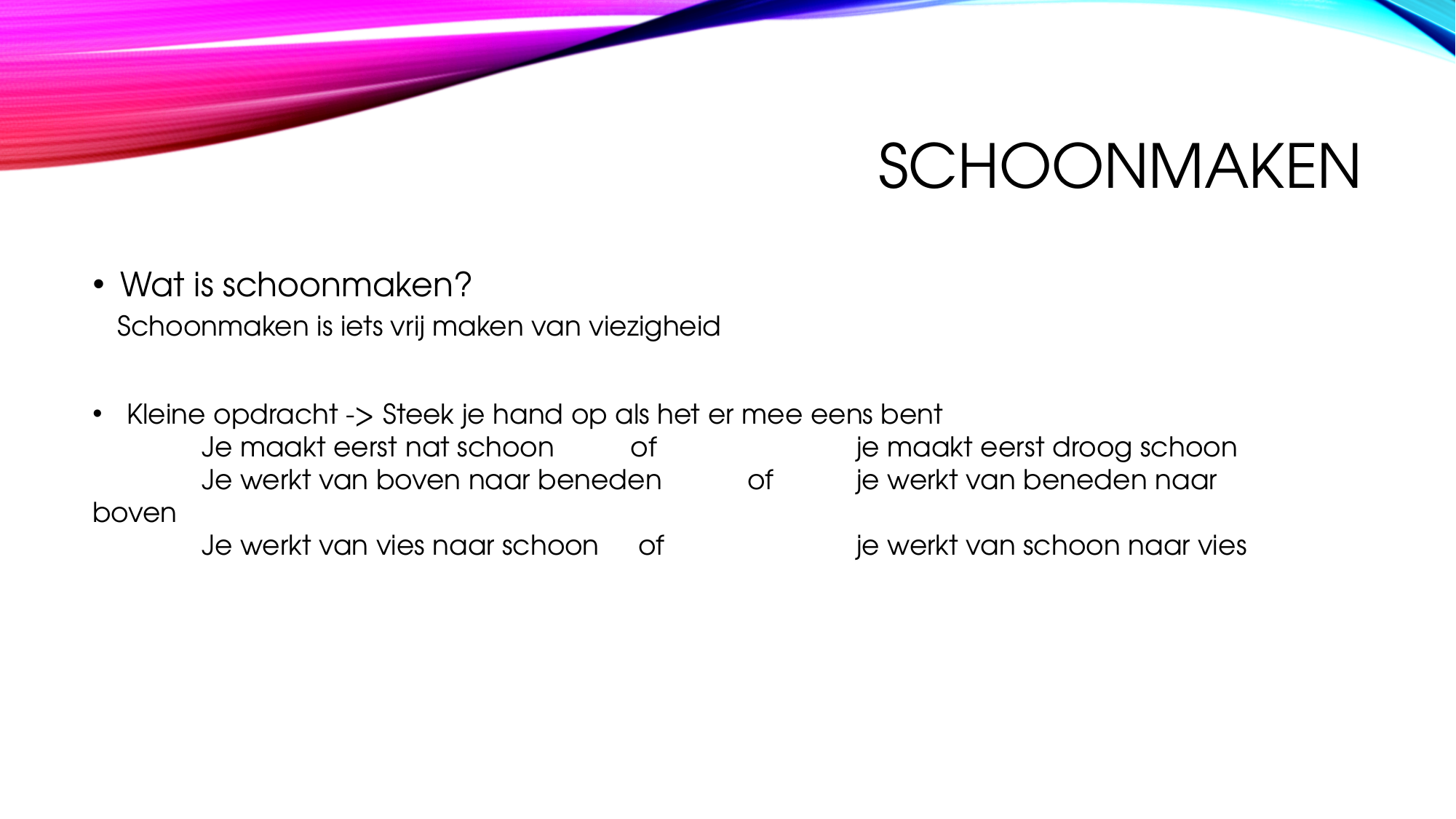

# schoonmaken
Wat is schoonmaken?
Schoonmaken is iets vrij maken van viezigheid
Kleine opdracht -> Steek je hand op als het er mee eens bent
	Je maakt eerst nat schoon          of 		je maakt eerst droog schoon
	Je werkt van boven naar beneden 	of 	je werkt van beneden naar boven
	Je werkt van vies naar schoon	of		je werkt van schoon naar vies